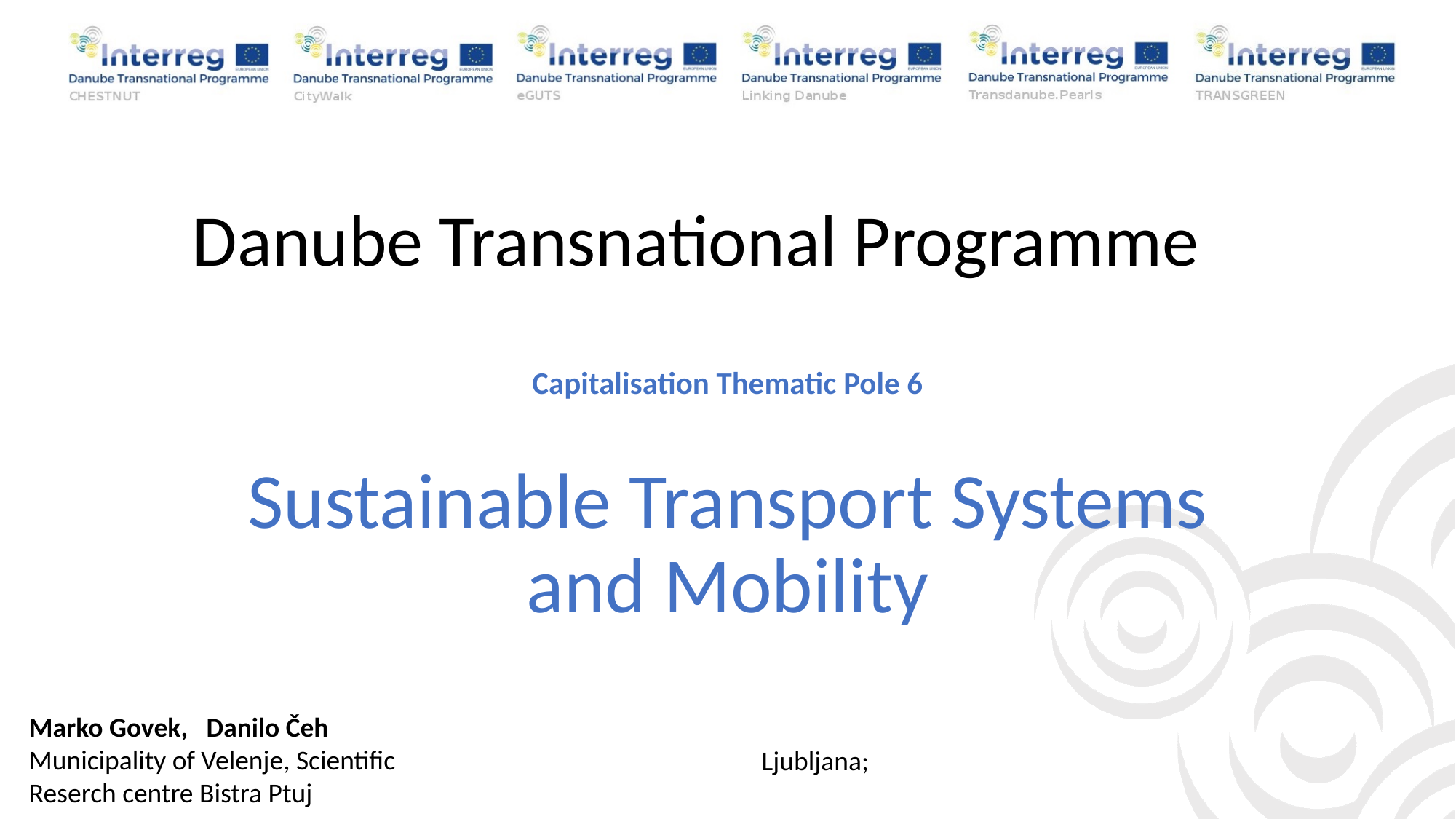

# Danube Transnational Programme
Capitalisation Thematic Pole 6

Sustainable Transport Systems and Mobility

Marko Govek,   Danilo Čeh
Municipality of Velenje, Scientific Reserch centre Bistra Ptuj
Ljubljana;